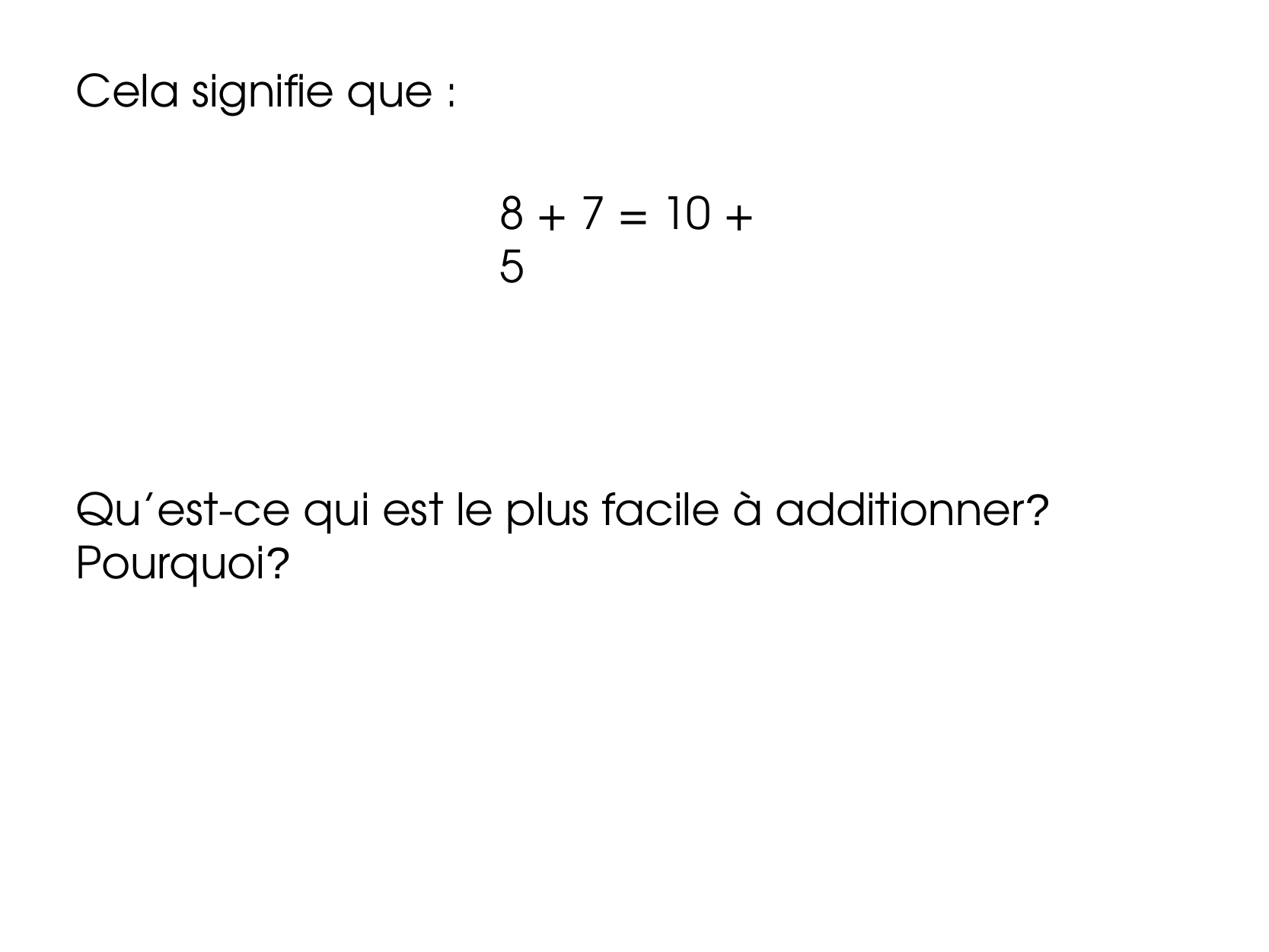

Cela signifie que :
8 + 7 = 10 + 5
Qu’est-ce qui est le plus facile à additionner? Pourquoi?